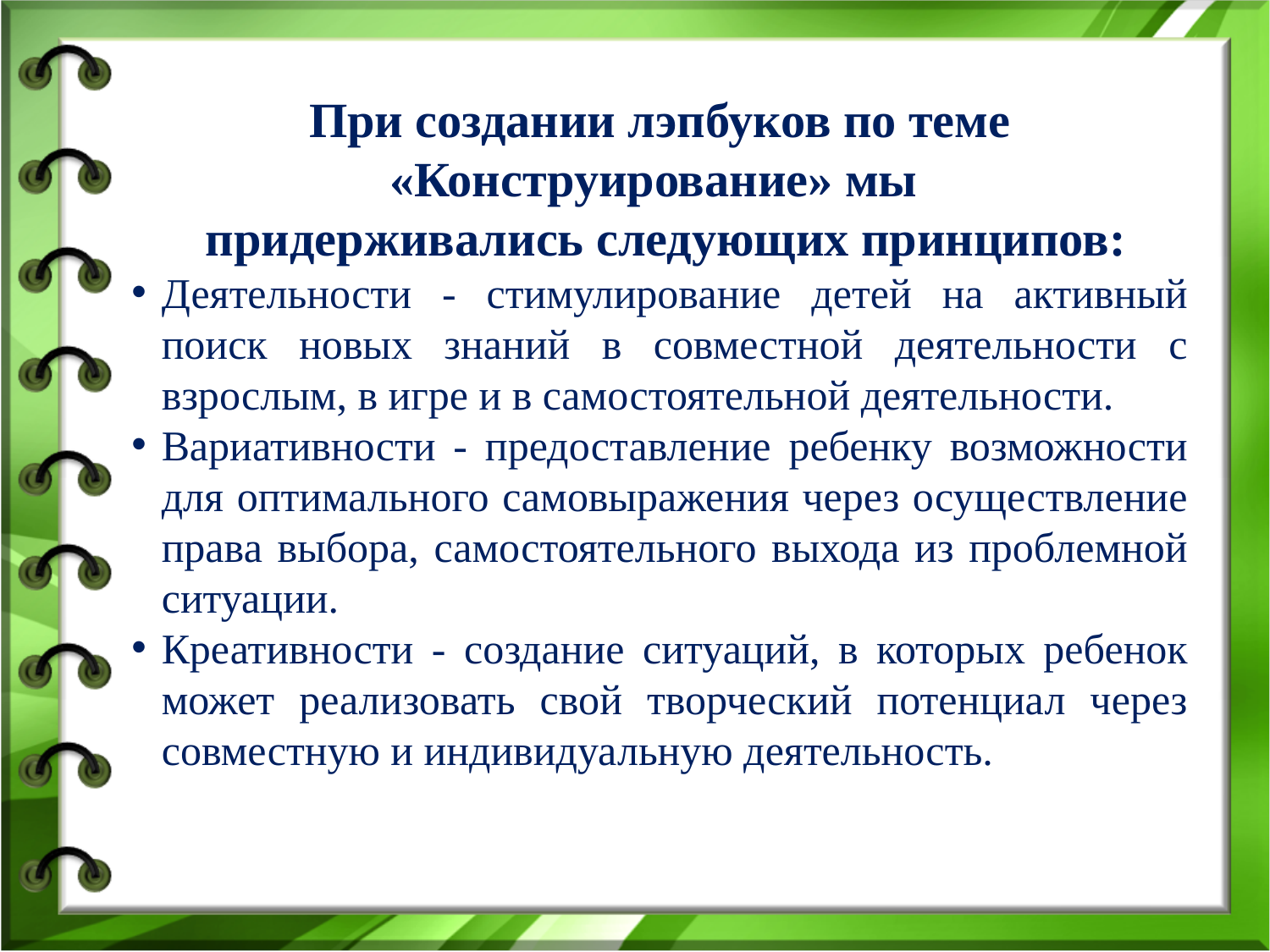

При создании лэпбуков по теме «Конструирование» мы
 придерживались следующих принципов:
Деятельности - стимулирование детей на активный поиск новых знаний в совместной деятельности с взрослым, в игре и в самостоятельной деятельности.
Вариативности - предоставление ребенку возможности для оптимального самовыражения через осуществление права выбора, самостоятельного выхода из проблемной ситуации.
Креативности - создание ситуаций, в которых ребенок может реализовать свой творческий потенциал через совместную и индивидуальную деятельность.